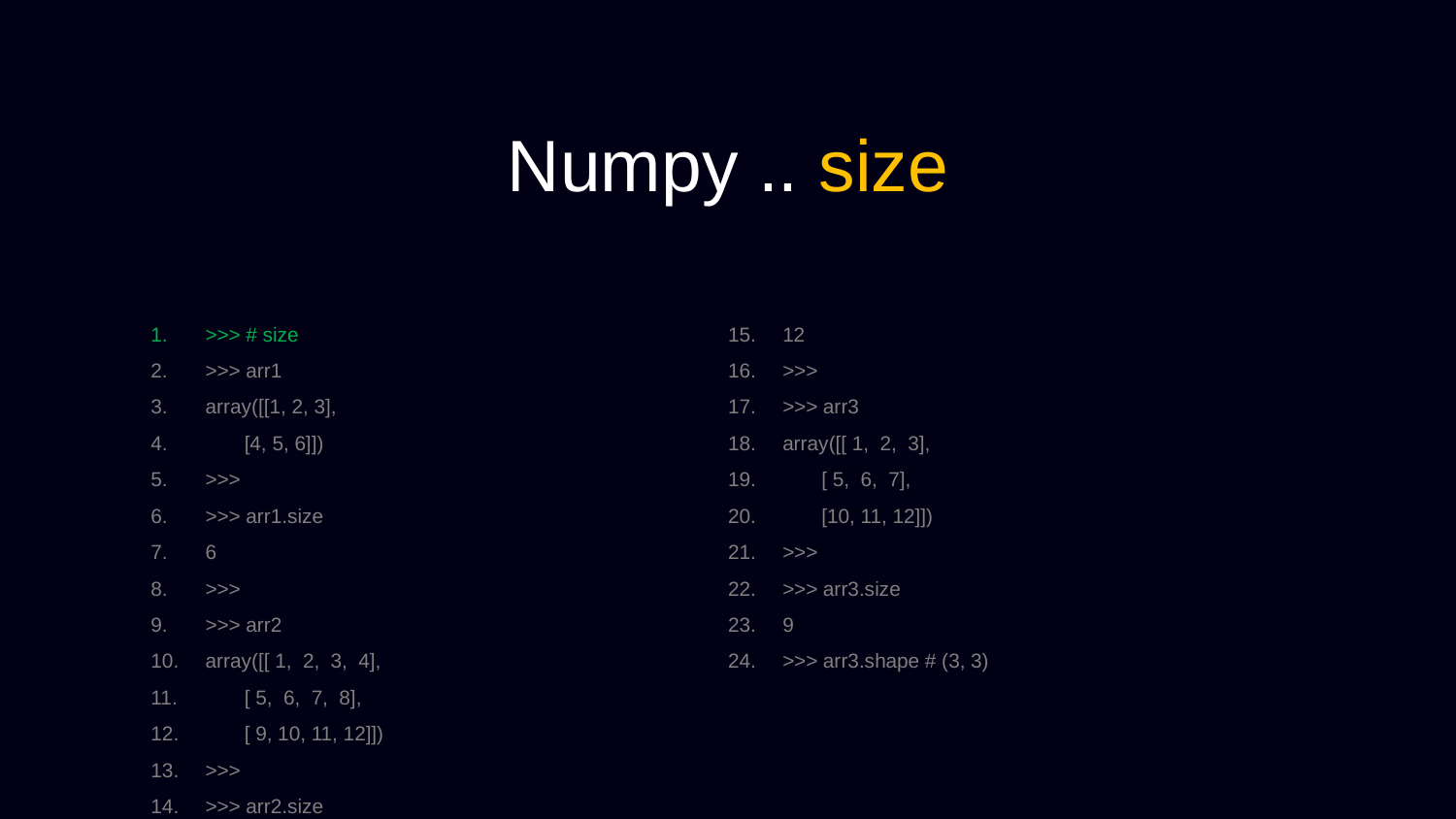

Numpy .. size
>>> # size
>>> arr1
array([[1, 2, 3],
       [4, 5, 6]])
>>>
>>> arr1.size
6
>>>
>>> arr2
array([[ 1,  2,  3,  4],
       [ 5,  6,  7,  8],
       [ 9, 10, 11, 12]])
>>>
>>> arr2.size
12
>>>
>>> arr3
array([[ 1,  2,  3],
       [ 5,  6,  7],
       [10, 11, 12]])
>>>
>>> arr3.size
9
>>> arr3.shape # (3, 3)